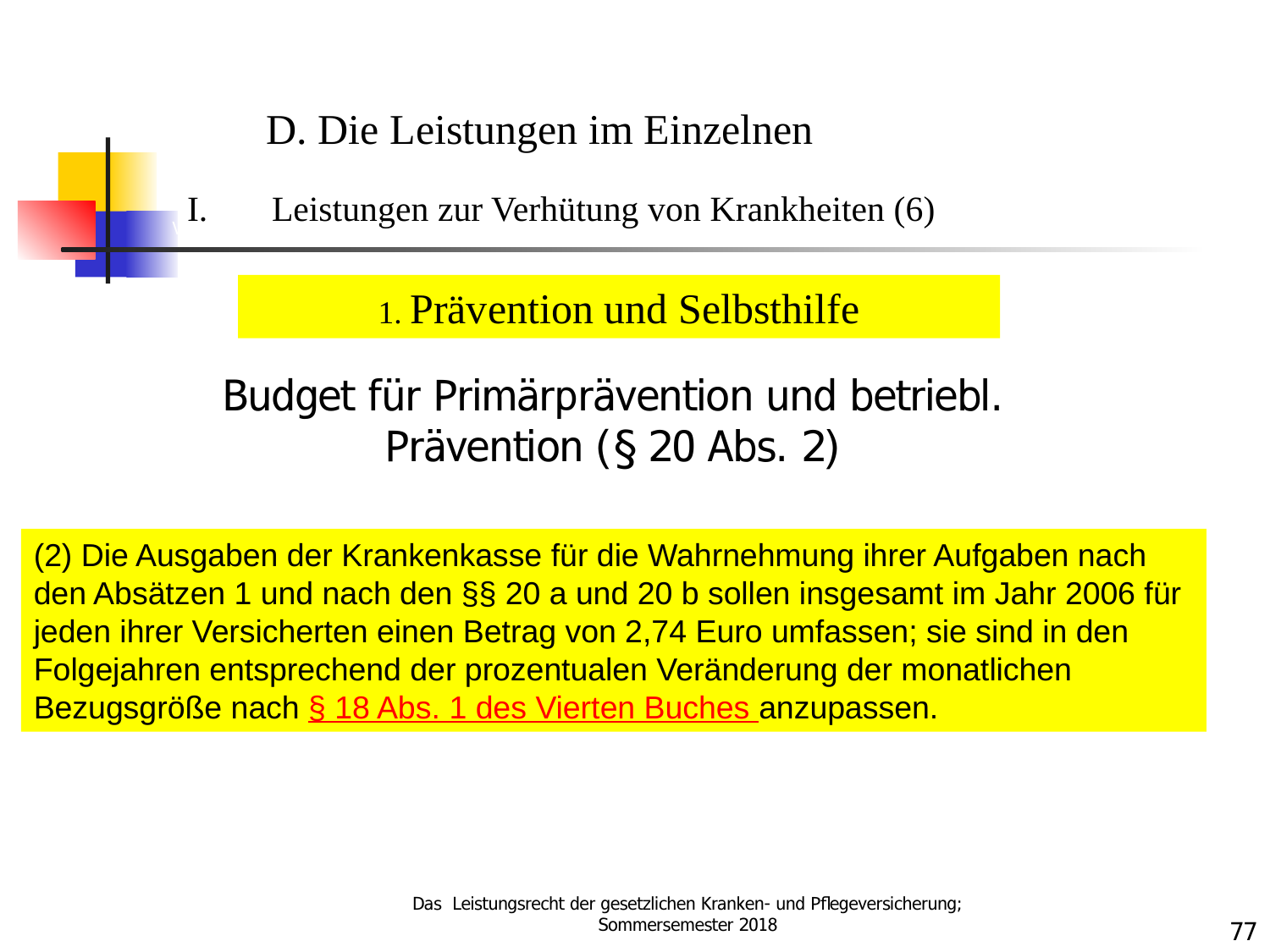

Verhütung v. Krankheiten 5
D. Die Leistungen im Einzelnen

Leistungen zur Verhütung von Krankheiten (6)
1. Prävention und Selbsthilfe
Budget für Primärprävention und betriebl. Prävention (§ 20 Abs. 2)
(2) Die Ausgaben der Krankenkasse für die Wahrnehmung ihrer Aufgaben nach den Absätzen 1 und nach den §§ 20 a und 20 b sollen insgesamt im Jahr 2006 für jeden ihrer Versicherten einen Betrag von 2,74 Euro umfassen; sie sind in den Folgejahren entsprechend der prozentualen Veränderung der monatlichen Bezugsgröße nach § 18 Abs. 1 des Vierten Buches anzupassen.
Das  Leistungsrecht der gesetzlichen Kranken- und Pflegeversicherung; Sommersemester 2018
77